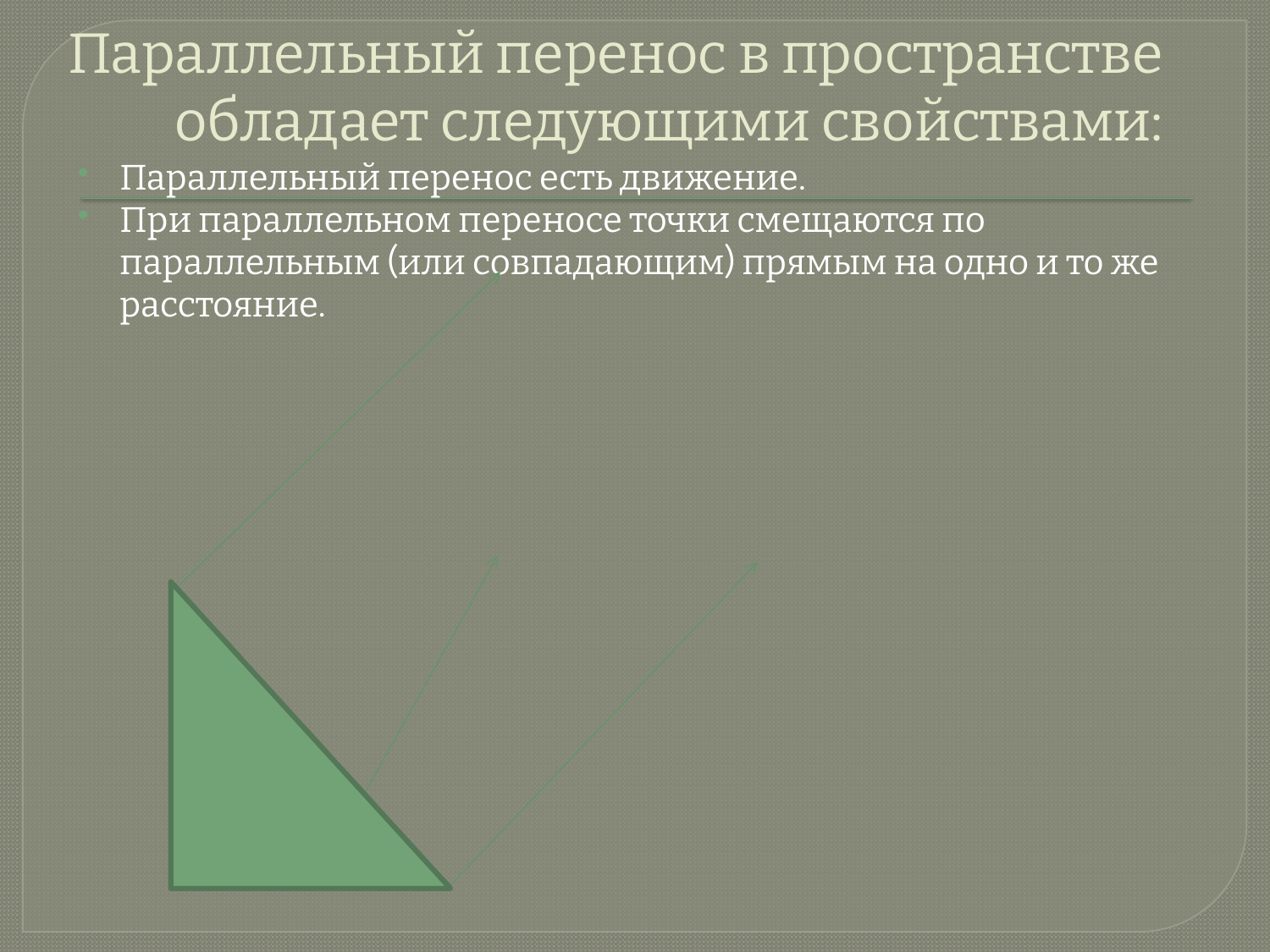

# Параллельный перенос в пространстве обладает следующими свойствами:
Параллельный перенос есть движение.
При параллельном переносе точки смещаются по параллельным (или совпадающим) прямым на одно и то же расстояние.